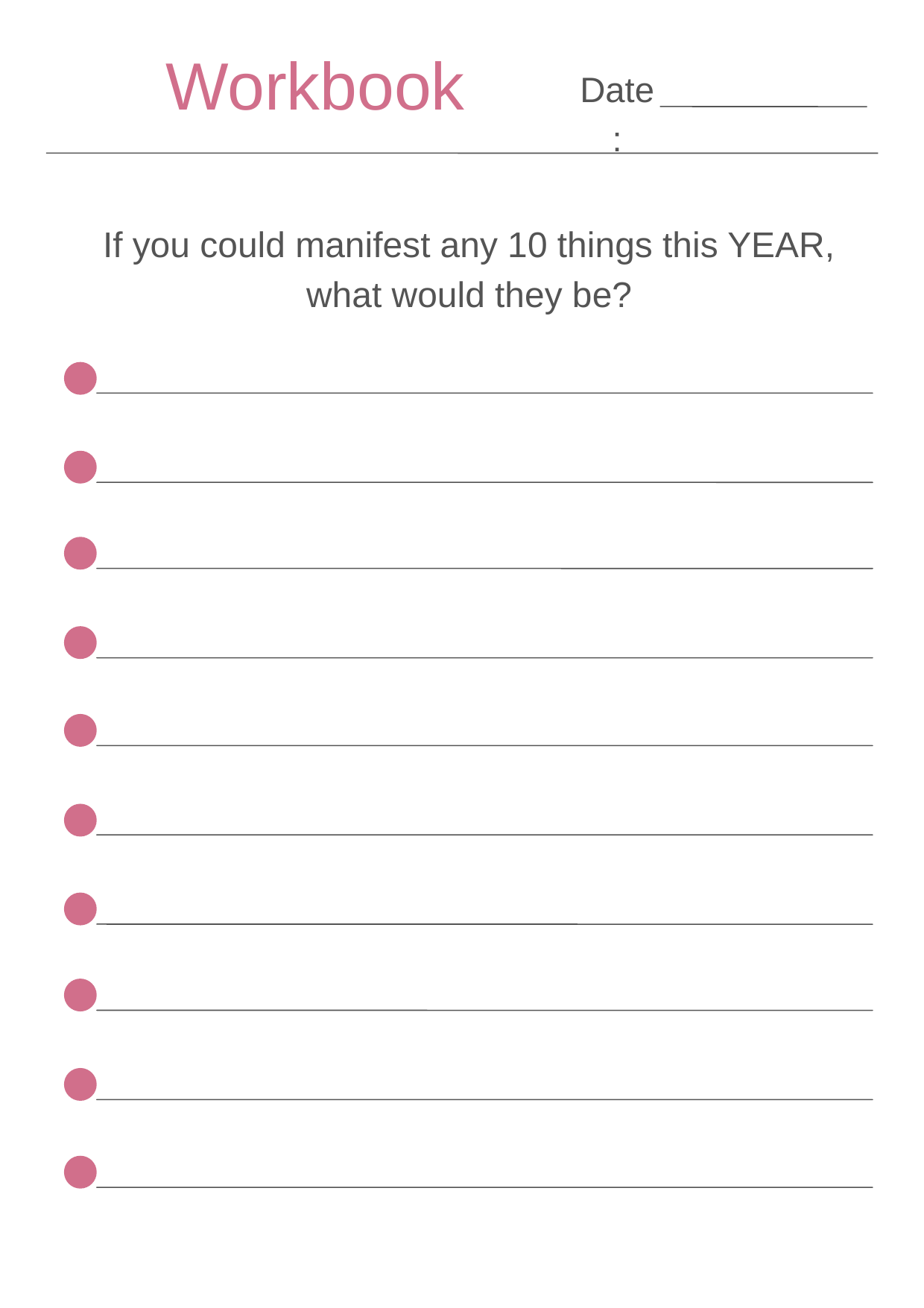

Workbook
Date:

If you could manifest any 10 things this YEAR, what would they be?